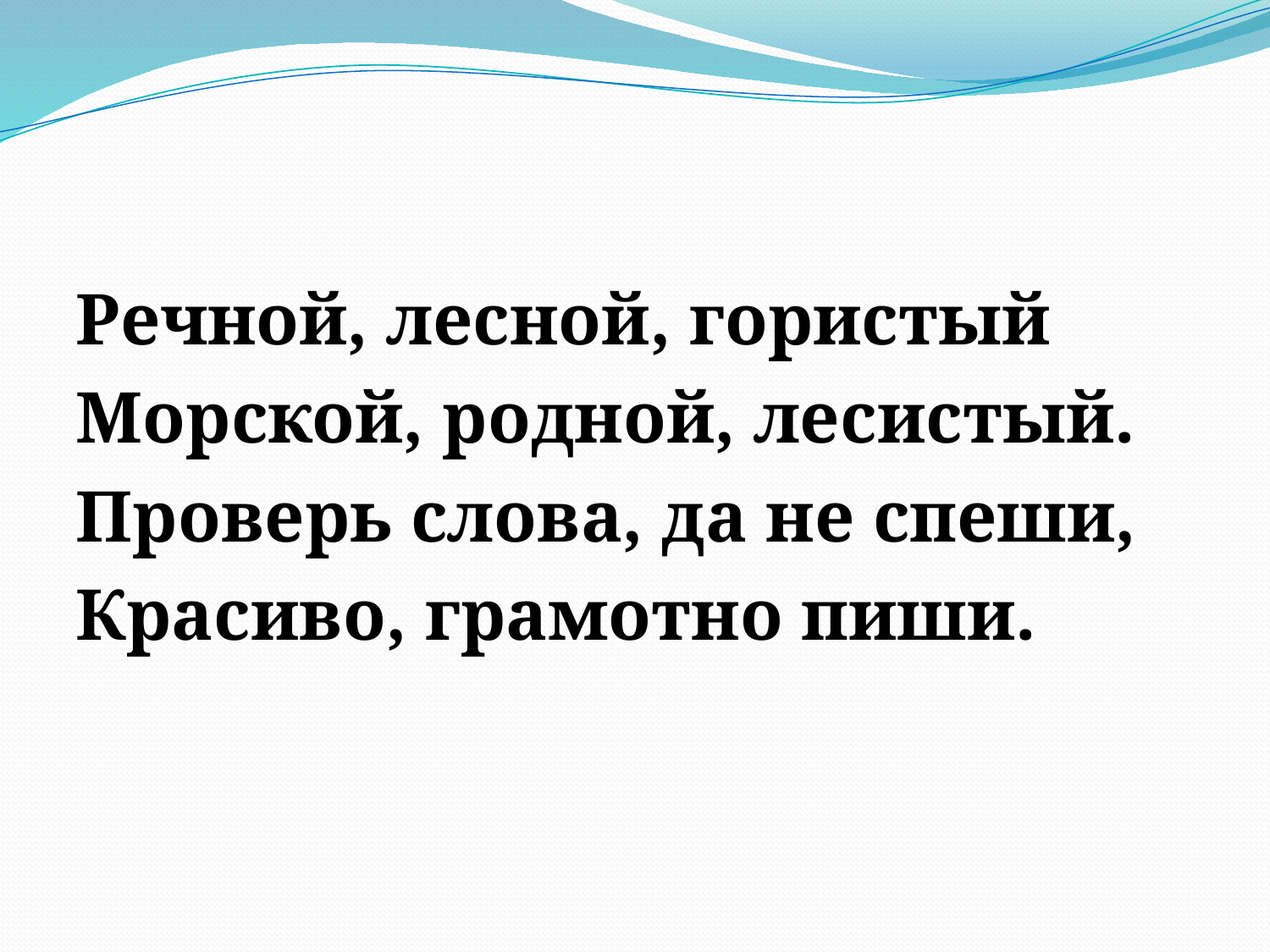

Речной, лесной, гористый
Морской, родной, лесистый.
Проверь слова, да не спеши,
Красиво, грамотно пиши.